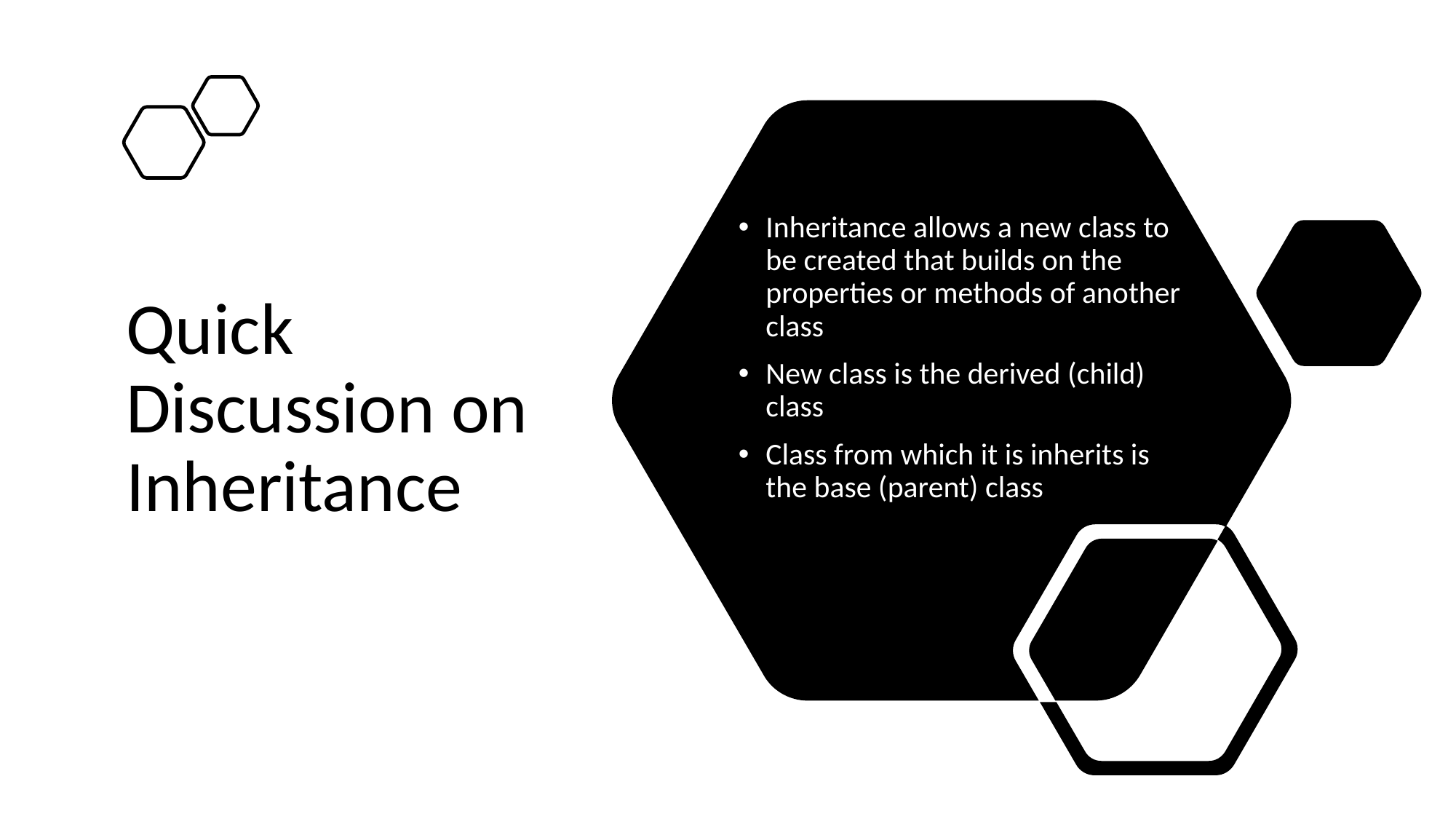

# Quick Discussion on Inheritance
Inheritance allows a new class to be created that builds on the properties or methods of another class
New class is the derived (child) class
Class from which it is inherits is the base (parent) class